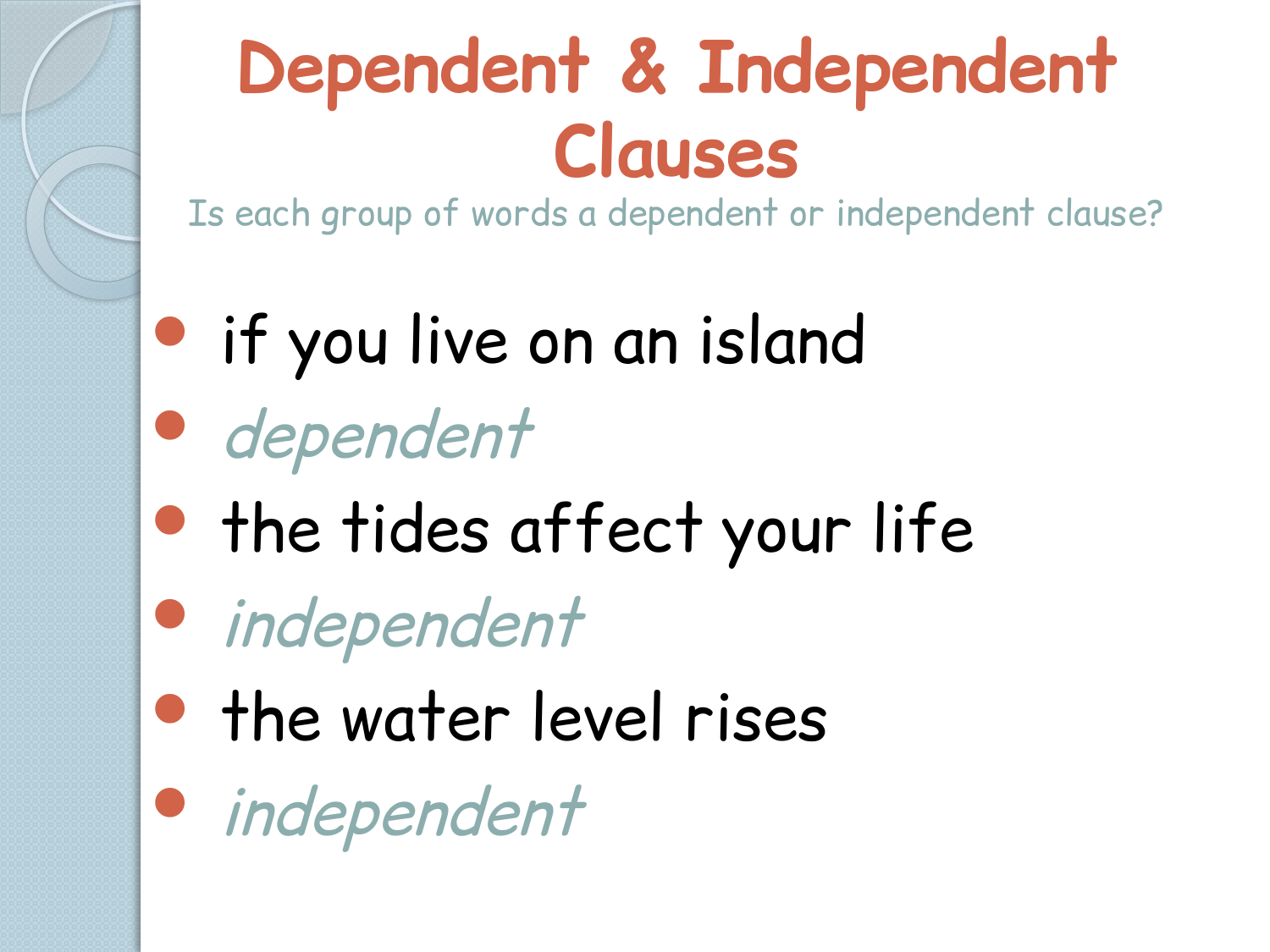

# Dependent & Independent Clauses Is each group of words a dependent or independent clause?
 if you live on an island
 dependent
 the tides affect your life
 independent
 the water level rises
 independent